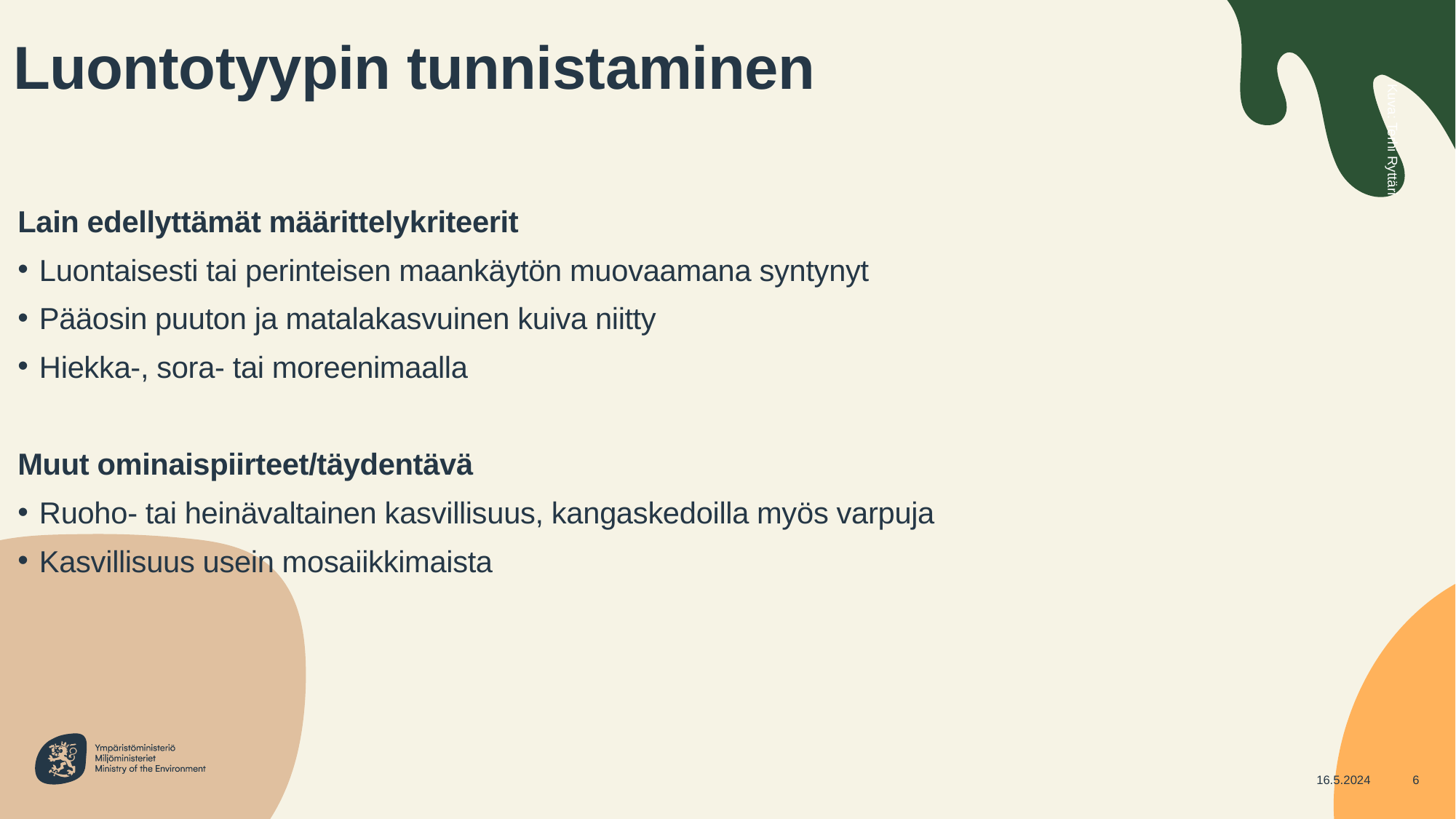

# Luontotyypin tunnistaminen
Kuva: Terhi Ryttäri
Lain edellyttämät määrittelykriteerit
Luontaisesti tai perinteisen maankäytön muovaamana syntynyt
Pääosin puuton ja matalakasvuinen kuiva niitty
Hiekka-, sora- tai moreenimaalla

Muut ominaispiirteet/täydentävä
Ruoho- tai heinävaltainen kasvillisuus, kangaskedoilla myös varpuja
Kasvillisuus usein mosaiikkimaista

16.5.2024
6